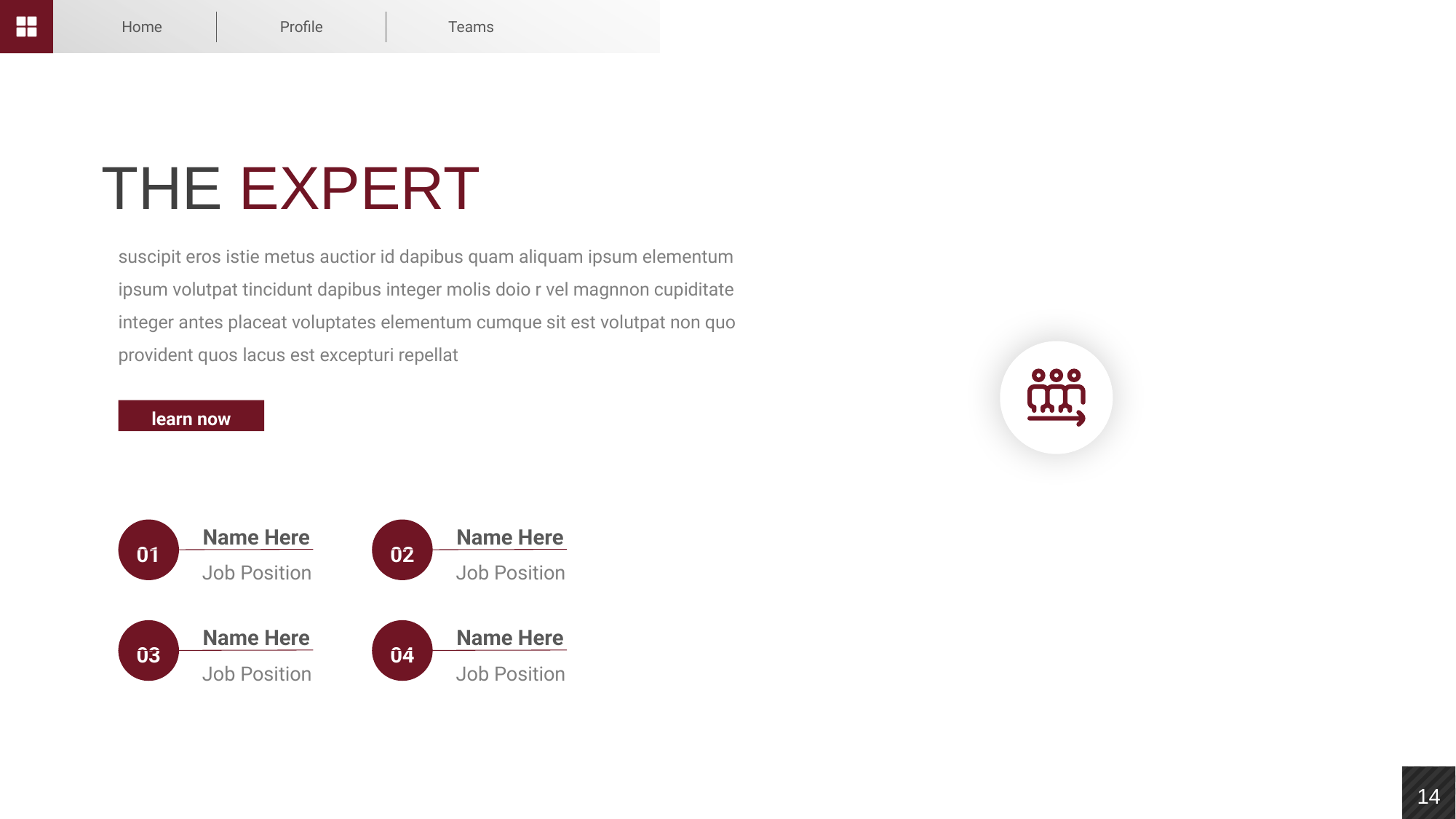

Home
Profile
Teams

14

THE EXPERT

suscipit eros istie metus auctior id dapibus quam aliquam ipsum elementum ipsum volutpat tincidunt dapibus integer molis doio r vel magnnon cupiditate integer antes placeat voluptates elementum cumque sit est volutpat non quo provident quos lacus est excepturi repellat

learn now

Name Here
Name Here

01
02
Job Position
Job Position
Name Here
Name Here

03
04
Job Position
Job Position